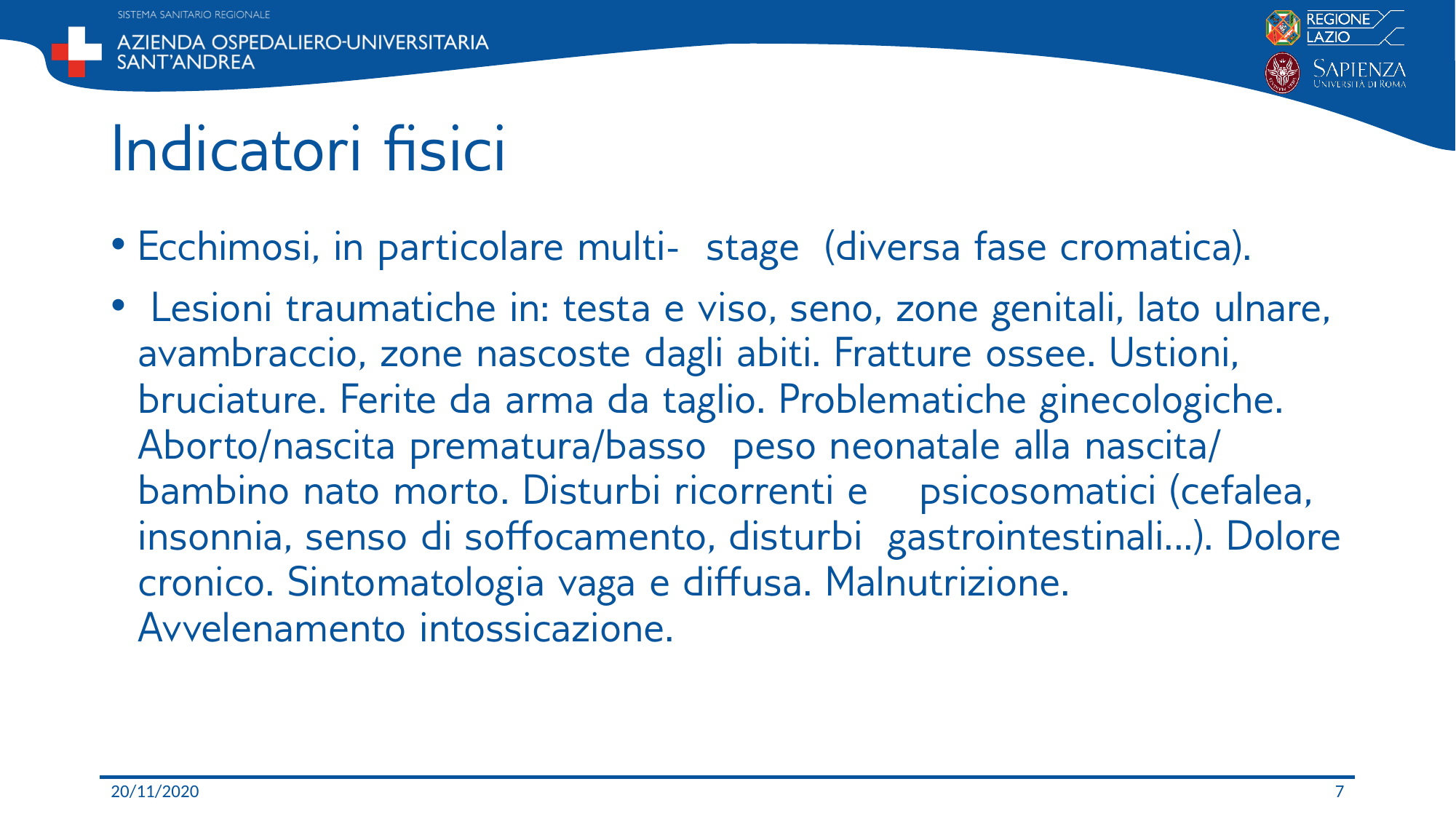

# Indicatori fisici
Ecchimosi, in particolare multi-  stage  (diversa fase cromatica).
 Lesioni traumatiche in: testa e viso, seno, zone genitali, lato ulnare, avambraccio, zone nascoste dagli abiti. Fratture ossee. Ustioni, bruciature. Ferite da arma da taglio. Problematiche ginecologiche. Aborto/nascita prematura/basso  peso neonatale alla nascita/  bambino nato morto. Disturbi ricorrenti e    psicosomatici (cefalea, insonnia, senso di soffocamento, disturbi  gastrointestinali...). Dolore cronico. Sintomatologia vaga e diffusa. Malnutrizione. Avvelenamento intossicazione.

20/11/2020

7